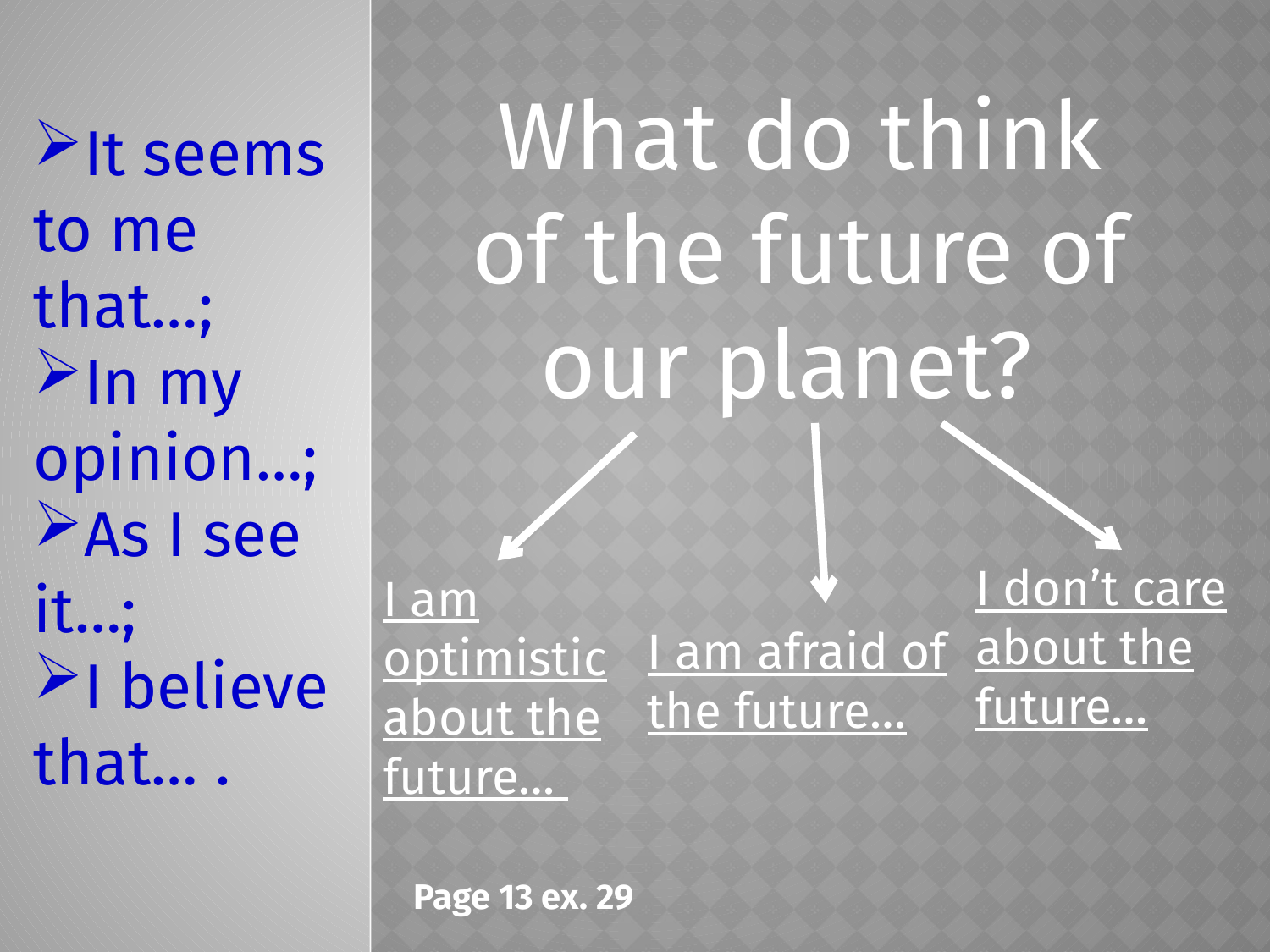

What do think of the future of our planet?
It seems to me that…;
In my opinion…;
As I see it…;
I believe that… .
I don’t care about the future…
I am optimistic about the future…
I am afraid of
the future…

Page 13 ex. 29